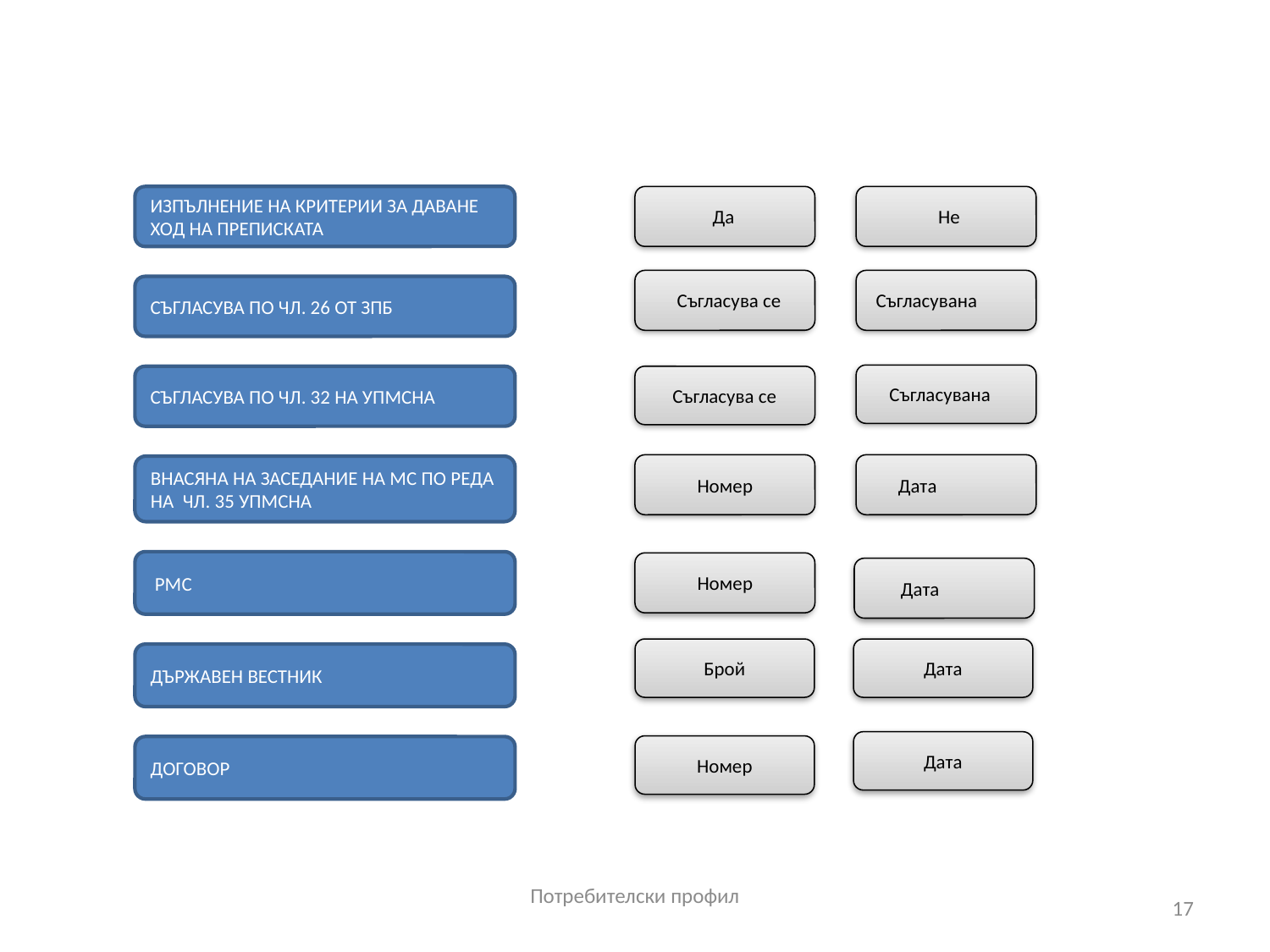

ИЗПЪЛНЕНИЕ НА КРИТЕРИИ ЗА ДАВАНЕ ХОД НА ПРЕПИСКАТА
              Да
               Не
      Съгласува се
 Съгласувана
СЪГЛАСУВА ПО ЧЛ. 26 ОТ ЗПБ
    Съгласувана

СЪГЛАСУВА ПО ЧЛ. 32 НА УПМСНА

     Съгласува се
Номер
      Дата
ВНАСЯНА НА ЗАСЕДАНИЕ НА МС ПО РЕДА НА  ЧЛ. 35 УПМСНА
 РМС
Номер
       Дата
Дата
Брой

ДЪРЖАВЕН ВЕСТНИК

Дата
Номер
ДОГОВОР
Потребителски профил

17